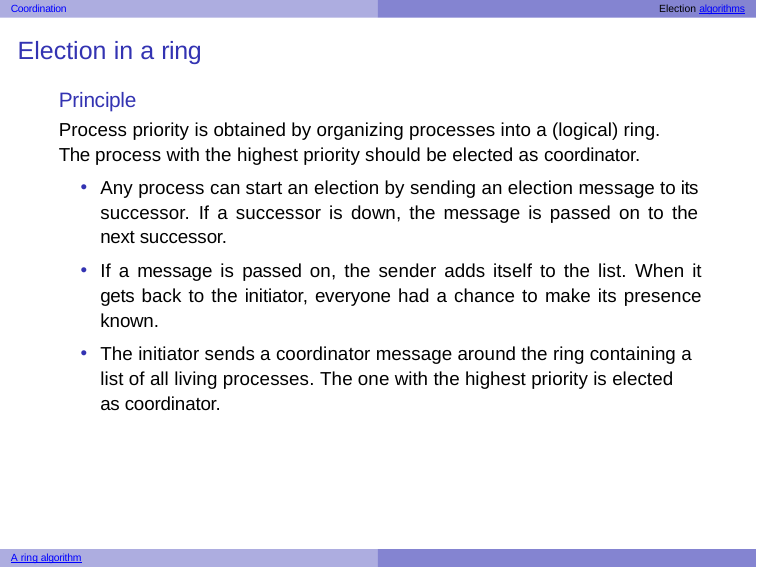

Coordination	Election algorithms
# Election in a ring
Principle
Process priority is obtained by organizing processes into a (logical) ring. The process with the highest priority should be elected as coordinator.
Any process can start an election by sending an election message to its successor. If a successor is down, the message is passed on to the next successor.
If a message is passed on, the sender adds itself to the list. When it gets back to the initiator, everyone had a chance to make its presence known.
The initiator sends a coordinator message around the ring containing a list of all living processes. The one with the highest priority is elected as coordinator.

A ring algorithm